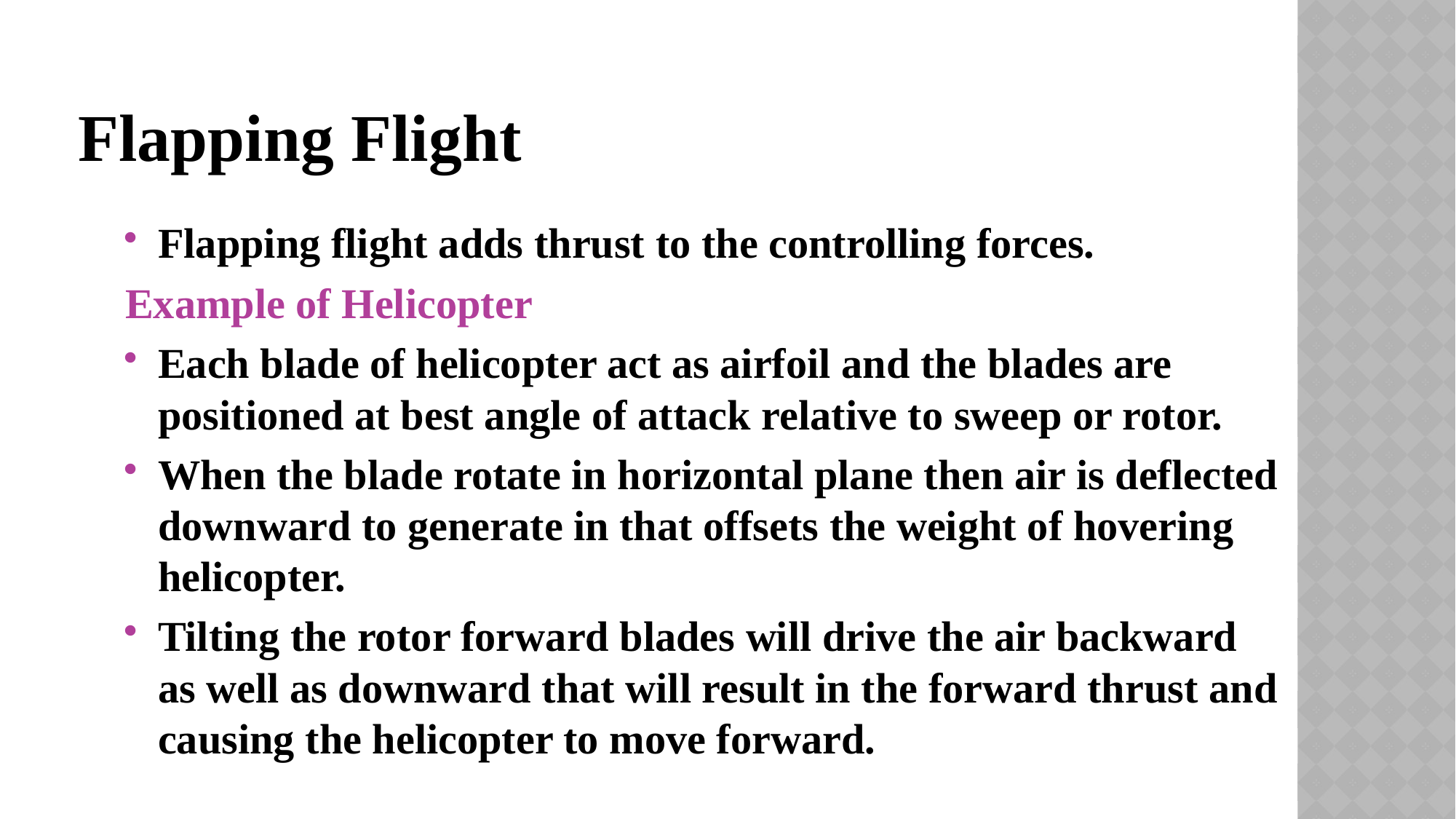

# Flapping flight
Flapping flight adds thrust to the controlling forces.
Example of Helicopter
Each blade of helicopter act as airfoil and the blades are positioned at best angle of attack relative to sweep or rotor.
When the blade rotate in horizontal plane then air is deflected downward to generate in that offsets the weight of hovering helicopter.
Tilting the rotor forward blades will drive the air backward as well as downward that will result in the forward thrust and causing the helicopter to move forward.